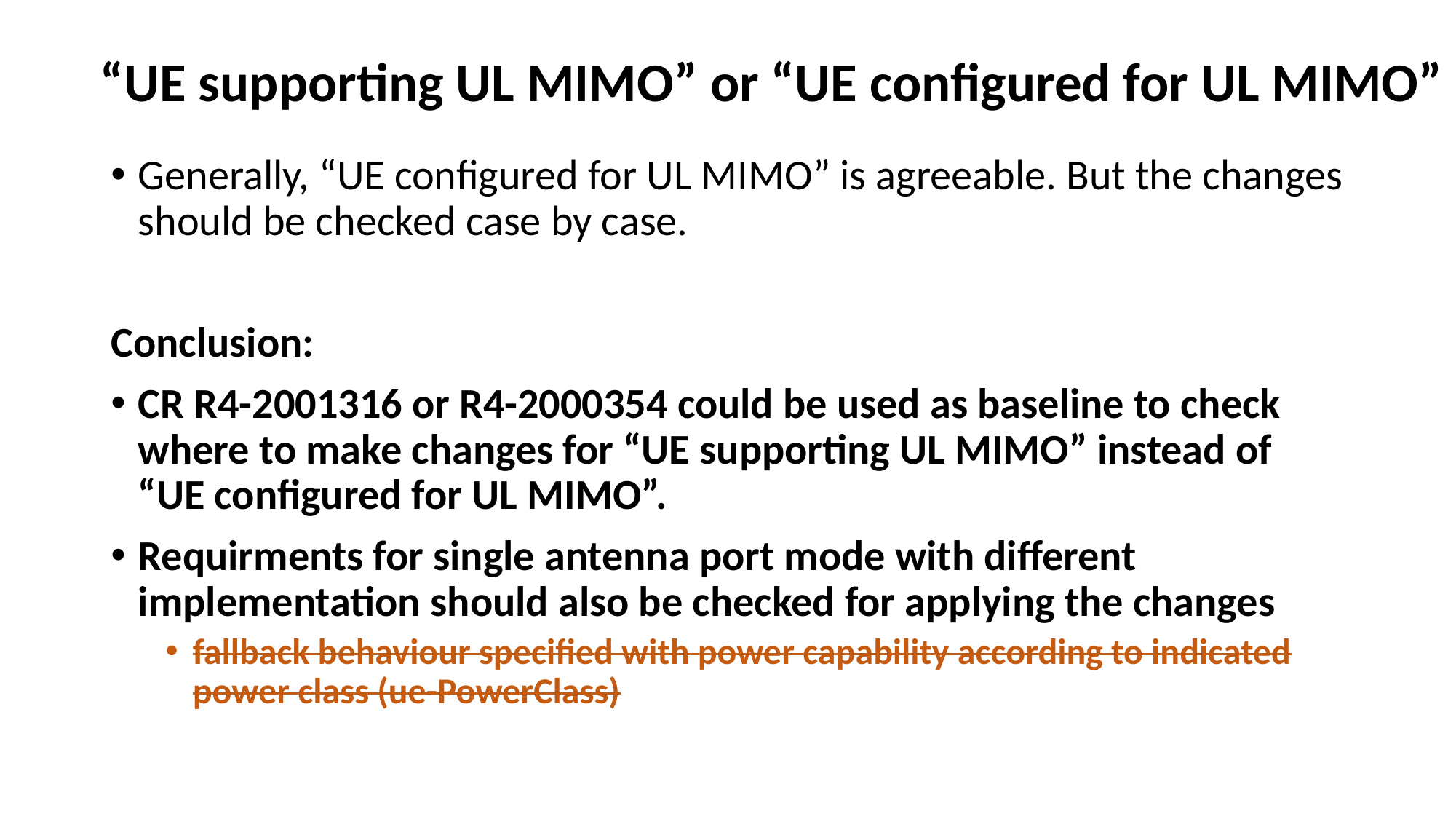

# “UE supporting UL MIMO” or “UE configured for UL MIMO”
Generally, “UE configured for UL MIMO” is agreeable. But the changes should be checked case by case.

Conclusion:
CR R4-2001316 or R4-2000354 could be used as baseline to check where to make changes for “UE supporting UL MIMO” instead of “UE configured for UL MIMO”.
Requirments for single antenna port mode with different implementation should also be checked for applying the changes
fallback behaviour specified with power capability according to indicated power class (ue-PowerClass)